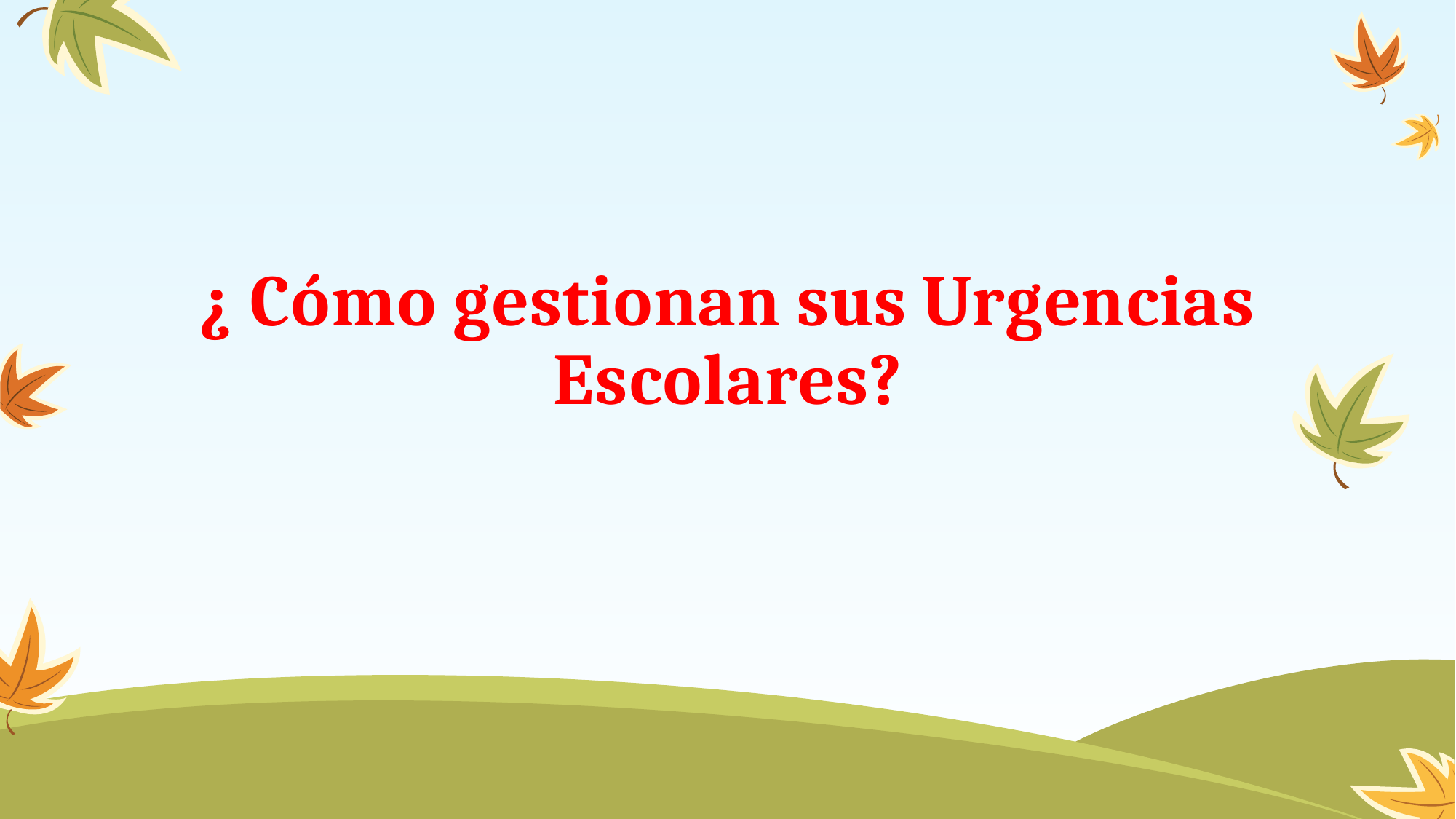

# ¿ Cómo gestionan sus Urgencias Escolares?